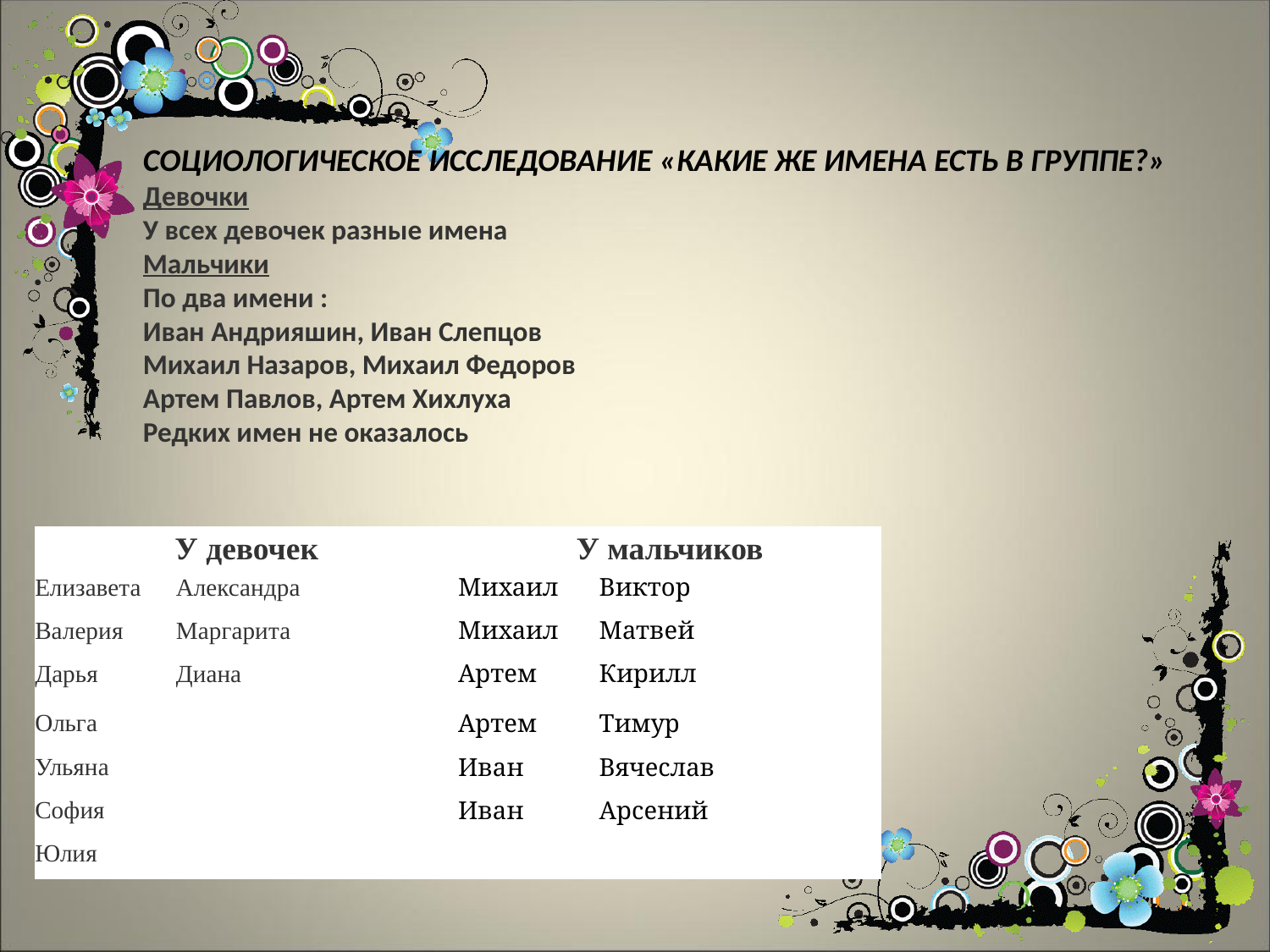

СОЦИОЛОГИЧЕСКОЕ ИССЛЕДОВАНИЕ «КАКИЕ ЖЕ ИМЕНА ЕСТЬ В ГРУППЕ?»
Девочки
У всех девочек разные имена
Мальчики
По два имени :
Иван Андрияшин, Иван Слепцов
Михаил Назаров, Михаил Федоров
Артем Павлов, Артем Хихлуха
Редких имен не оказалось

| У девочек |  |  | У мальчиков |  |  |
| --- | --- | --- | --- | --- | --- |
| Елизавета | Александра |  | Михаил | Виктор |  |
| Валерия | Маргарита |  | Михаил | Матвей |  |
| Дарья | Диана |  | Артем | Кирилл |  |
| Ольга |  |  | Артем | Тимур |  |
| Ульяна |  |  | Иван | Вячеслав |  |
| София |  |  | Иван | Арсений |  |
| Юлия |  |  |  |  |  |